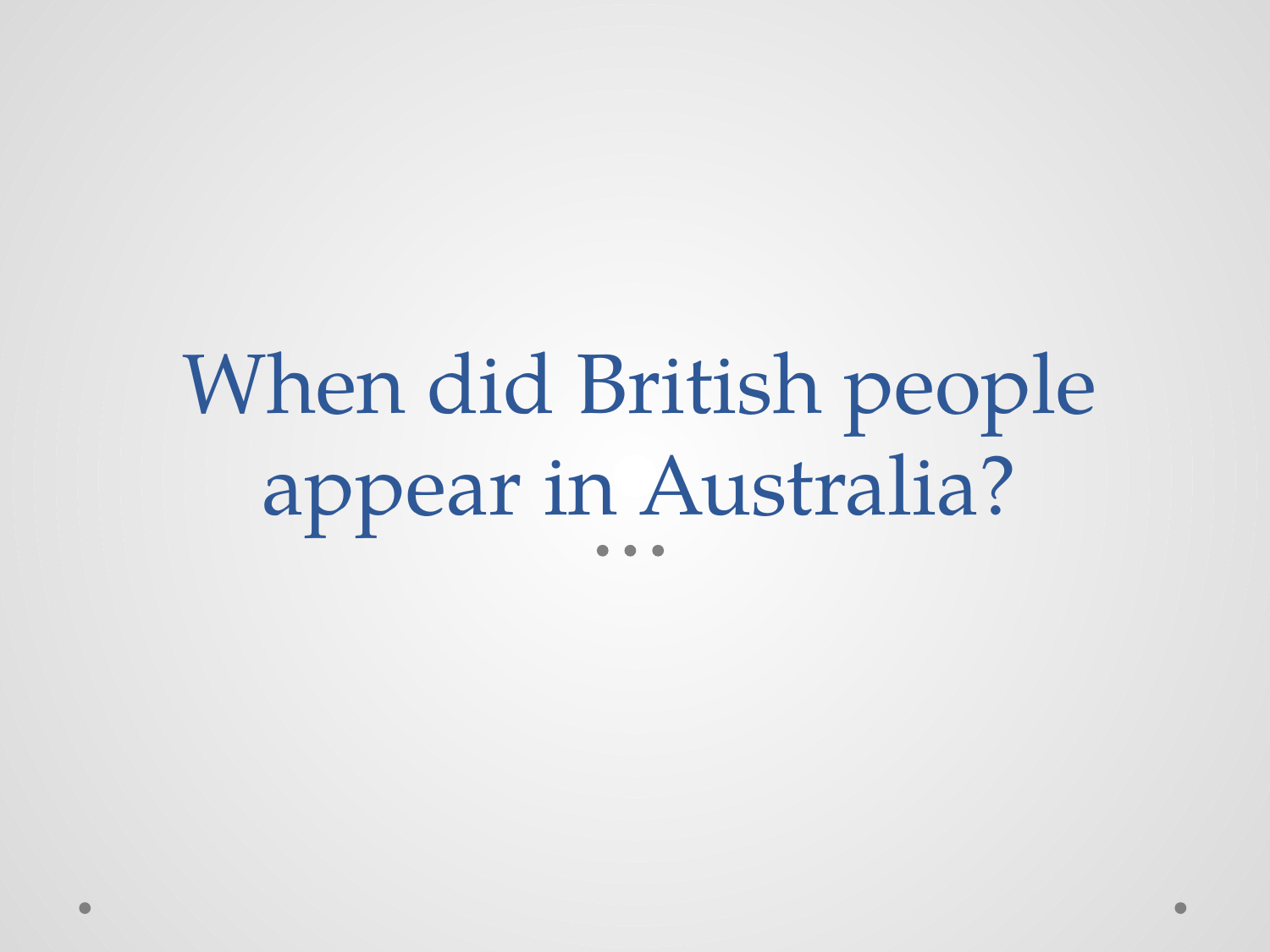

# When did British people appear in Australia?